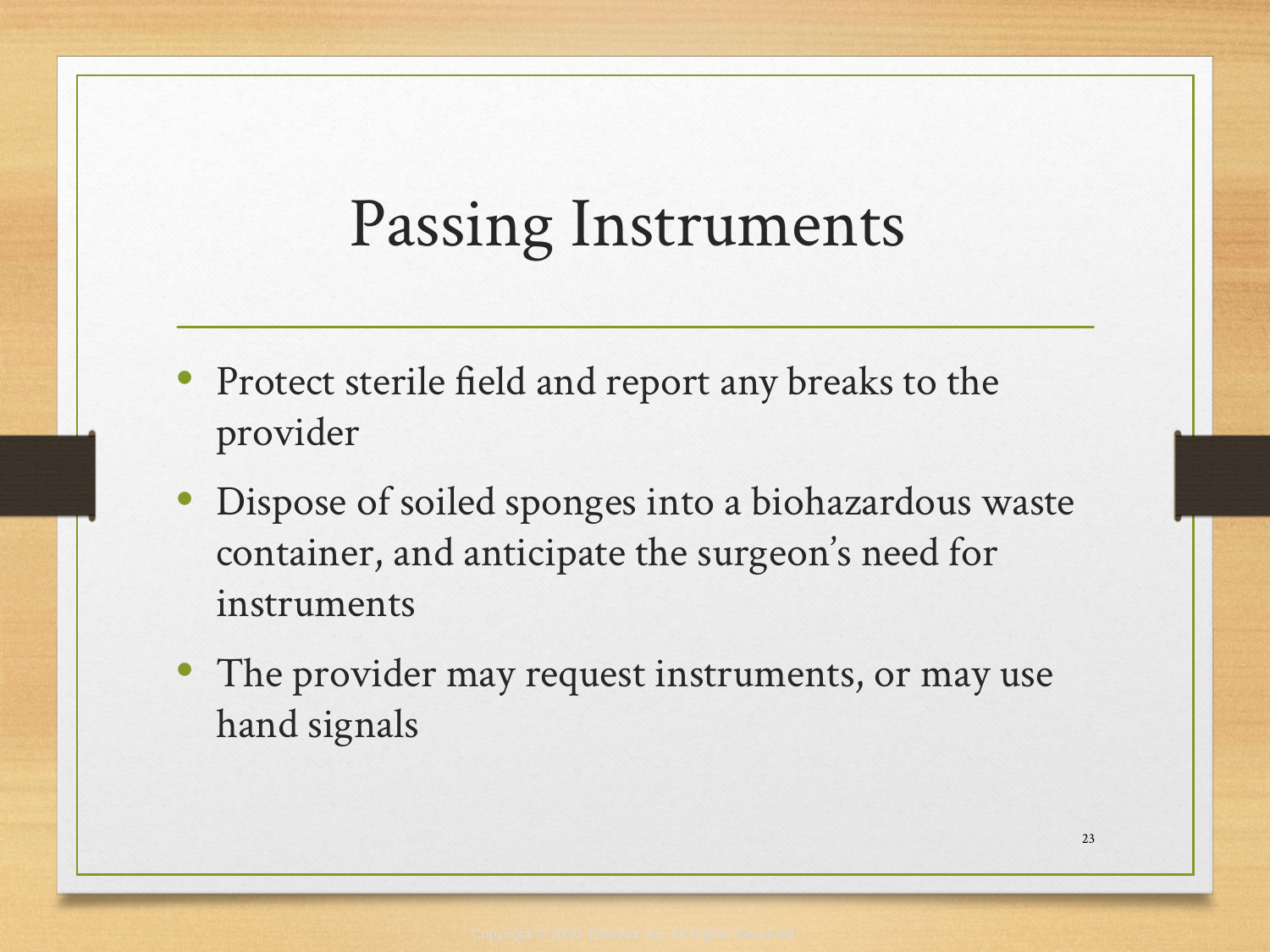

# Passing Instruments
Protect sterile field and report any breaks to the provider
Dispose of soiled sponges into a biohazardous waste container, and anticipate the surgeon’s need for instruments
The provider may request instruments, or may use hand signals
 23